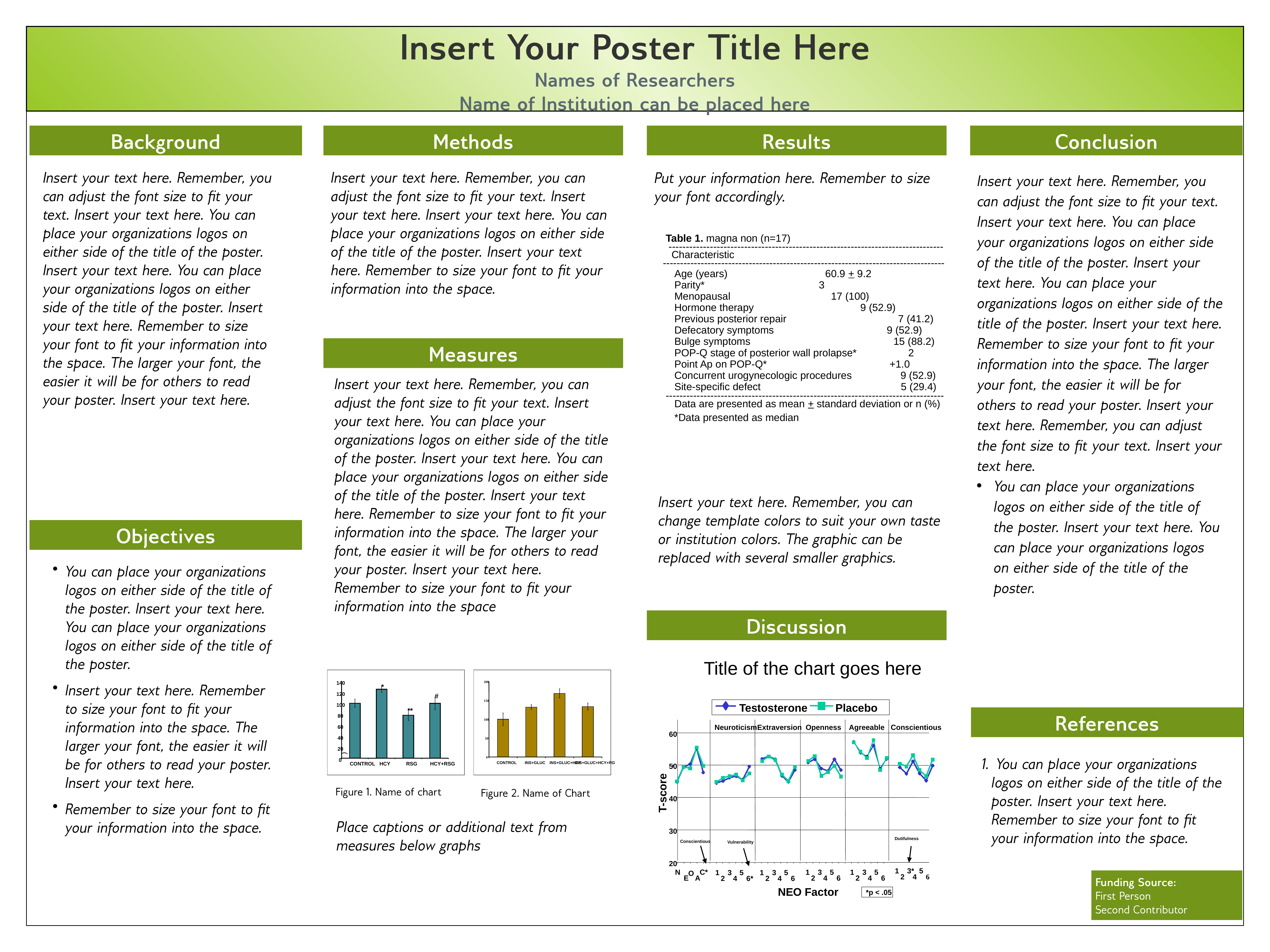

Insert Your Poster Title Here
Names of Researchers
Name of Institution can be placed here
Background
Methods
Results
Conclusion
Insert your text here. Remember, you can adjust the font size to fit your text. Insert your text here. You can place your organizations logos on either side of the title of the poster. Insert your text here. You can place your organizations logos on either side of the title of the poster. Insert your text here. Remember to size your font to fit your information into the space. The larger your font, the easier it will be for others to read your poster. Insert your text here.
Insert your text here. Remember, you can adjust the font size to fit your text. Insert your text here. Insert your text here. You can place your organizations logos on either side of the title of the poster. Insert your text here. Remember to size your font to fit your information into the space.
Put your information here. Remember to size your font accordingly.
Insert your text here. Remember, you can adjust the font size to fit your text. Insert your text here. You can place your organizations logos on either side of the title of the poster. Insert your text here. You can place your organizations logos on either side of the title of the poster. Insert your text here. Remember to size your font to fit your information into the space. The larger your font, the easier it will be for others to read your poster. Insert your text here. Remember, you can adjust the font size to fit your text. Insert your text here.
You can place your organizations logos on either side of the title of the poster. Insert your text here. You can place your organizations logos on either side of the title of the poster.

  Table 1. magna non (n=17)
   --------------------------------------------------------------------------------
    Characteristic
 ----------------------------------------------------------------------------------
     Age (years)	                              60.9 + 9.2
     Parity*	                                     3
     Menopausal	                                17 (100)
     Hormone therapy	                                 9 (52.9)
     Previous posterior repair                                       7 (41.2)
     Defecatory symptoms	                                 9 (52.9)
     Bulge symptoms                                                  15 (88.2)
     POP-Q stage of posterior wall prolapse*                  2
     Point Ap on POP-Q*	                                  +1.0
     Concurrent urogynecologic procedures                 9 (52.9)
     Site-specific defect                                                 5 (29.4)
  ---------------------------------------------------------------------------------
     Data are presented as mean + standard deviation or n (%)
     *Data presented as median

Measures
Insert your text here. Remember, you can adjust the font size to fit your text. Insert your text here. You can place your organizations logos on either side of the title of the poster. Insert your text here. You can place your organizations logos on either side of the title of the poster. Insert your text here. Remember to size your font to fit your information into the space. The larger your font, the easier it will be for others to read your poster. Insert your text here. Remember to size your font to fit your information into the space
Insert your text here. Remember, you can change template colors to suit your own taste or institution colors. The graphic can be replaced with several smaller graphics.
Objectives
You can place your organizations logos on either side of the title of the poster. Insert your text here. You can place your organizations logos on either side of the title of the poster.
Insert your text here. Remember to size your font to fit your information into the space. The larger your font, the easier it will be for others to read your poster. Insert your text here.
Remember to size your font to fit your information into the space.
Discussion
Title of the chart goes here

Testosterone
Placebo

Neuroticism
Extraversion
Openness
Agreeable
Conscientious

60

50

T-score

40

30

Dutifulness

Conscientious
Vulnerability

20

1
3*
5

C*
N
1
3
5
1
3
5
1
3
5
1
3
5
O

2
4
6
E
A
2
4
6
2
4
6
2
4
6*
2
4
6

NEO Factor

  *p < .05

140

*

120
#

100

**

80

60

40

20

0

CONTROL
HCY
RSG
HCY+RSG

200

150

100

50

0

CONTROL
INS+GLUC
INS+GLUC+HCY
INS+GLUC+HCY+RG
References
(
(
 You can place your organizations logos on either side of the title of the poster. Insert your text here. Remember to size your font to fit your information into the space.
Figure 1. Name of chart
Figure 2. Name of Chart
Place captions or additional text from measures below graphs
Funding Source:
First Person
Second Contributor